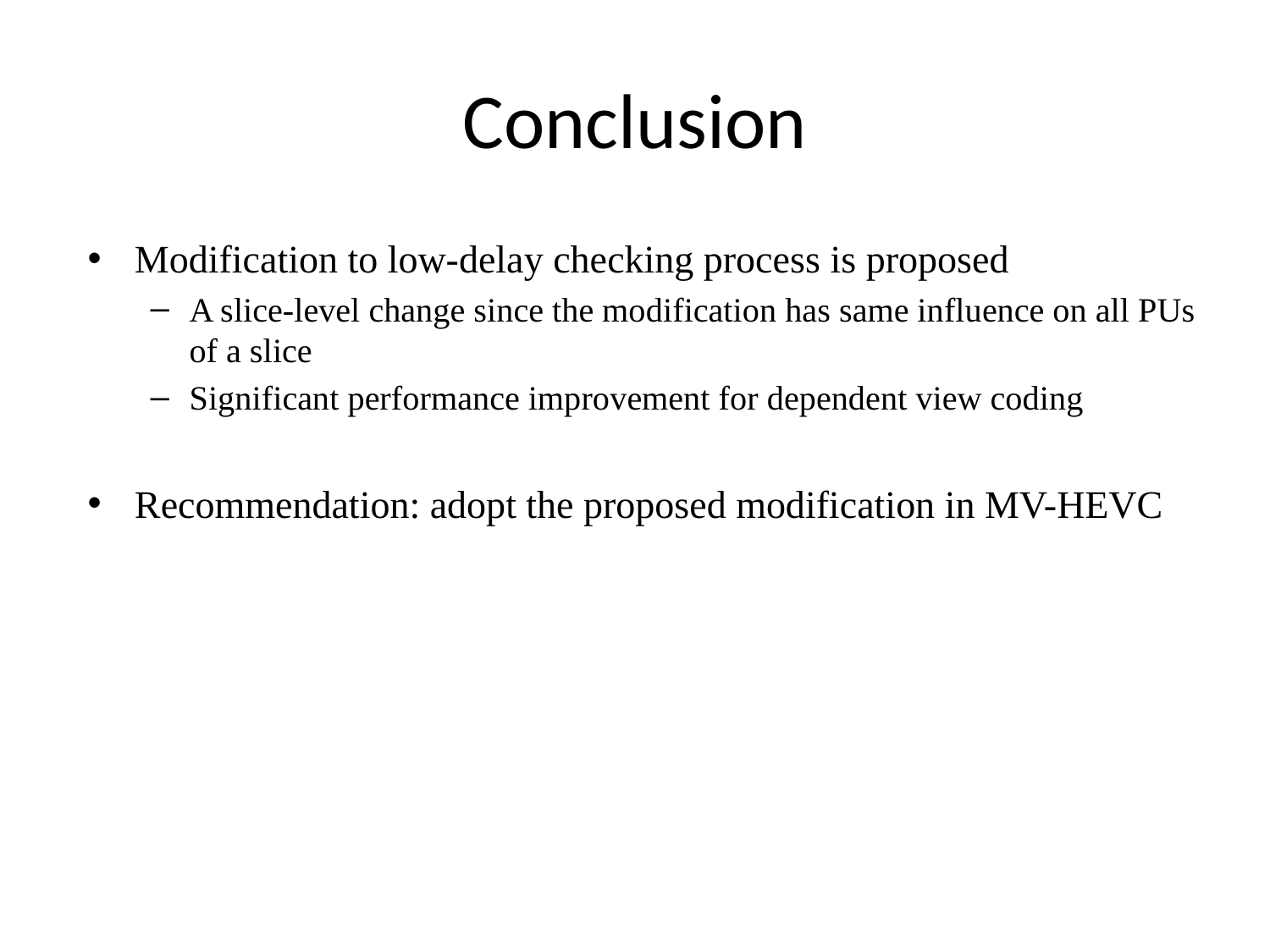

# Conclusion
Modification to low-delay checking process is proposed
A slice-level change since the modification has same influence on all PUs of a slice
Significant performance improvement for dependent view coding

Recommendation: adopt the proposed modification in MV-HEVC